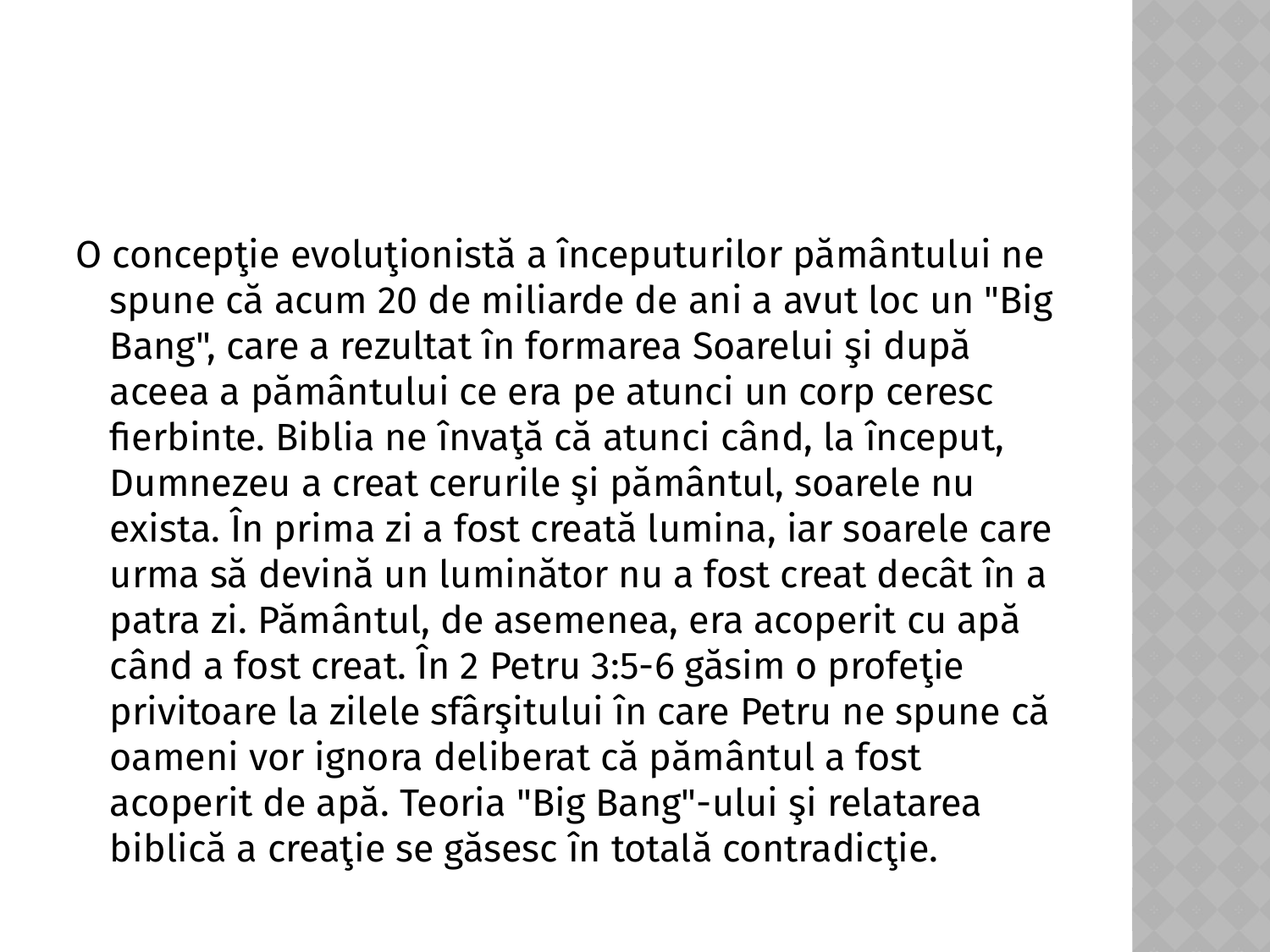

O concepţie evoluţionistă a începuturilor pământului ne spune că acum 20 de miliarde de ani a avut loc un "Big Bang", care a rezultat în formarea Soarelui şi după aceea a pământului ce era pe atunci un corp ceresc fierbinte. Biblia ne învaţă că atunci când, la început, Dumnezeu a creat cerurile şi pământul, soarele nu exista. În prima zi a fost creată lumina, iar soarele care urma să devină un luminător nu a fost creat decât în a patra zi. Pământul, de asemenea, era acoperit cu apă când a fost creat. În 2 Petru 3:5-6 găsim o profeţie privitoare la zilele sfârşitului în care Petru ne spune că oameni vor ignora deliberat că pământul a fost acoperit de apă. Teoria "Big Bang"-ului şi relatarea biblică a creaţie se găsesc în totală contradicţie.